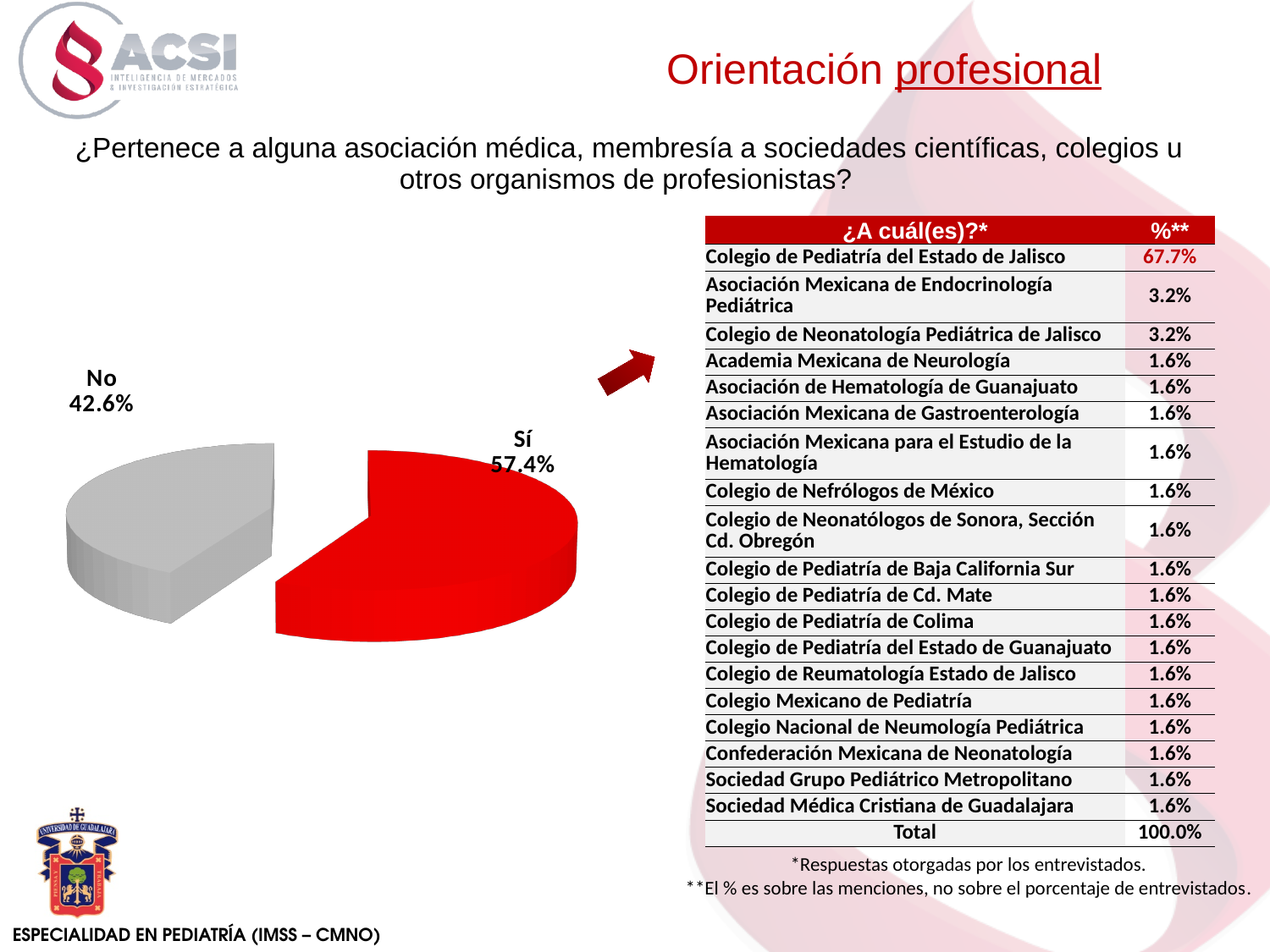

Orientación profesional
¿Pertenece a alguna asociación médica, membresía a sociedades científicas, colegios u otros organismos de profesionistas?
| ¿A cuál(es)?\* | %\*\* |
| --- | --- |
| Colegio de Pediatría del Estado de Jalisco | 67.7% |
| Asociación Mexicana de Endocrinología Pediátrica | 3.2% |
| Colegio de Neonatología Pediátrica de Jalisco | 3.2% |
| Academia Mexicana de Neurología | 1.6% |
| Asociación de Hematología de Guanajuato | 1.6% |
| Asociación Mexicana de Gastroenterología | 1.6% |
| Asociación Mexicana para el Estudio de la Hematología | 1.6% |
| Colegio de Nefrólogos de México | 1.6% |
| Colegio de Neonatólogos de Sonora, Sección Cd. Obregón | 1.6% |
| Colegio de Pediatría de Baja California Sur | 1.6% |
| Colegio de Pediatría de Cd. Mate | 1.6% |
| Colegio de Pediatría de Colima | 1.6% |
| Colegio de Pediatría del Estado de Guanajuato | 1.6% |
| Colegio de Reumatología Estado de Jalisco | 1.6% |
| Colegio Mexicano de Pediatría | 1.6% |
| Colegio Nacional de Neumología Pediátrica | 1.6% |
| Confederación Mexicana de Neonatología | 1.6% |
| Sociedad Grupo Pediátrico Metropolitano | 1.6% |
| Sociedad Médica Cristiana de Guadalajara | 1.6% |
| Total | 100.0% |

[unsupported chart]

*Respuestas otorgadas por los entrevistados.
**El % es sobre las menciones, no sobre el porcentaje de entrevistados.